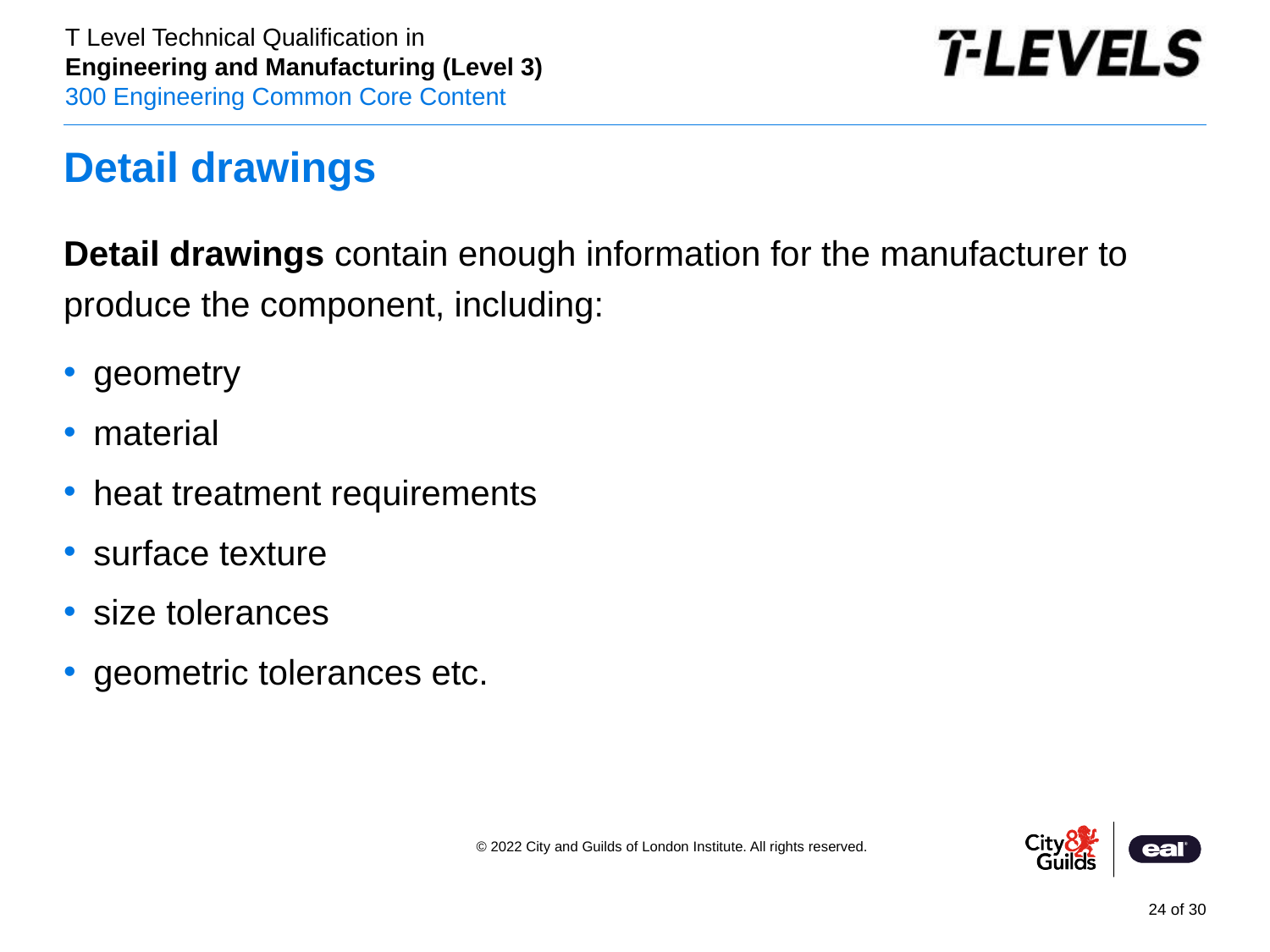

# Detail drawings
Detail drawings contain enough information for the manufacturer to produce the component, including:
geometry
material
heat treatment requirements
surface texture
size tolerances
geometric tolerances etc.